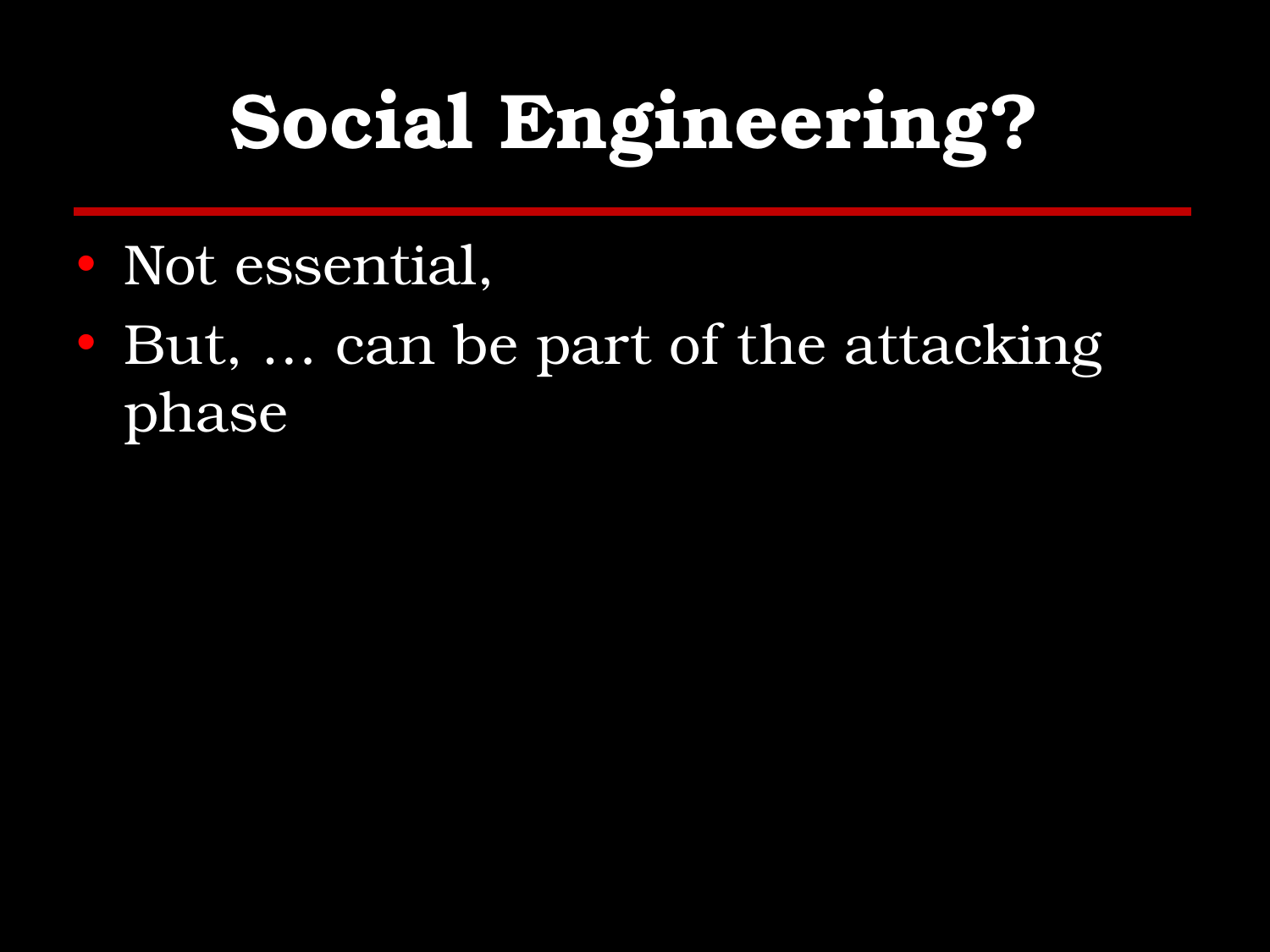

# Social Engineering?
Not essential,
But, … can be part of the attacking phase